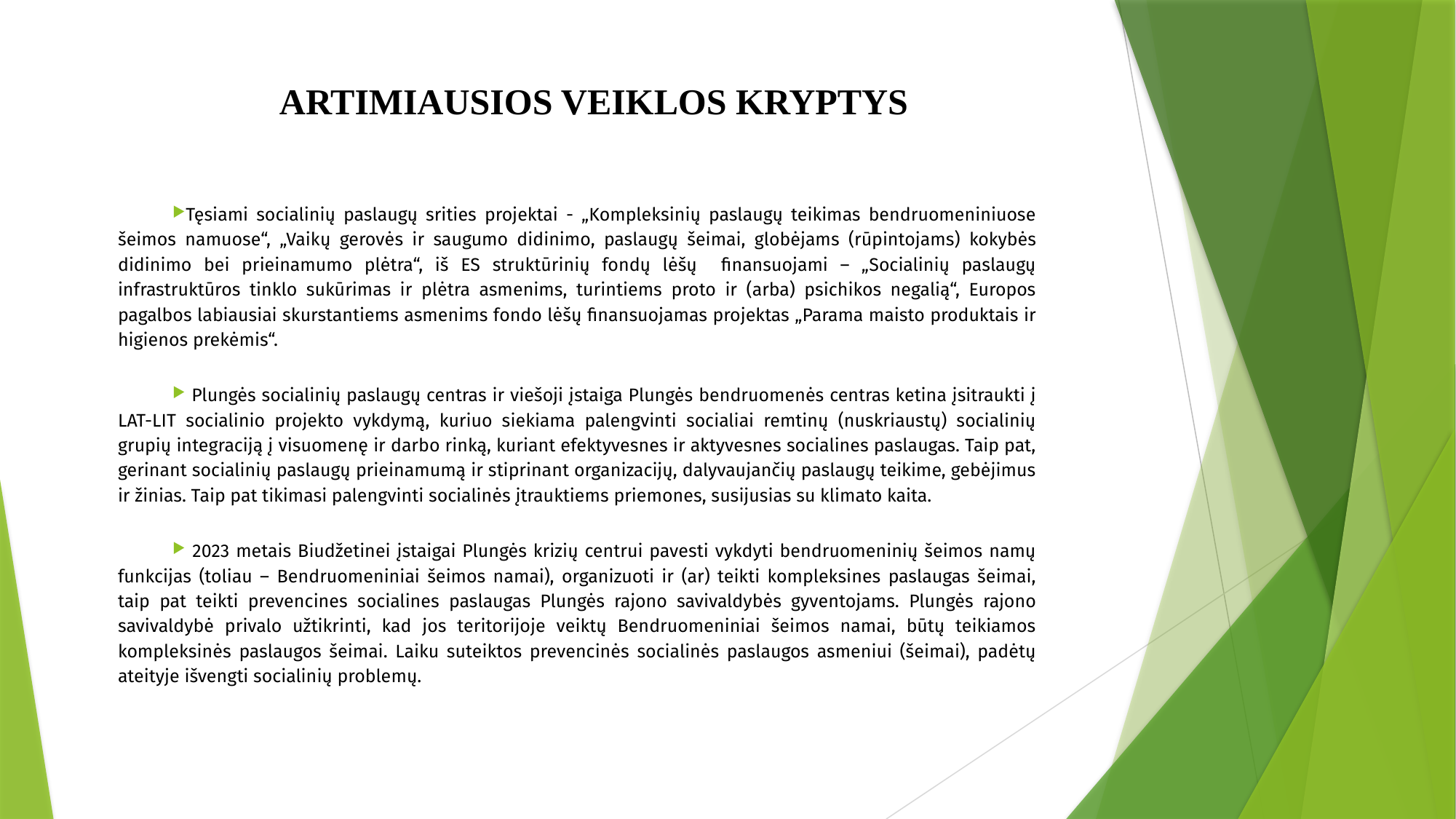

# ARTIMIAUSIOS VEIKLOS KRYPTYS
Tęsiami socialinių paslaugų srities projektai - „Kompleksinių paslaugų teikimas bendruomeniniuose šeimos namuose“, „Vaikų gerovės ir saugumo didinimo, paslaugų šeimai, globėjams (rūpintojams) kokybės didinimo bei prieinamumo plėtra“, iš ES struktūrinių fondų lėšų  finansuojami – „Socialinių paslaugų infrastruktūros tinklo sukūrimas ir plėtra asmenims, turintiems proto ir (arba) psichikos negalią“, Europos pagalbos labiausiai skurstantiems asmenims fondo lėšų finansuojamas projektas „Parama maisto produktais ir higienos prekėmis“.
 Plungės socialinių paslaugų centras ir viešoji įstaiga Plungės bendruomenės centras ketina įsitraukti į LAT-LIT socialinio projekto vykdymą, kuriuo siekiama palengvinti socialiai remtinų (nuskriaustų) socialinių grupių integraciją į visuomenę ir darbo rinką, kuriant efektyvesnes ir aktyvesnes socialines paslaugas. Taip pat, gerinant socialinių paslaugų prieinamumą ir stiprinant organizacijų, dalyvaujančių paslaugų teikime, gebėjimus ir žinias. Taip pat tikimasi palengvinti socialinės įtrauktiems priemones, susijusias su klimato kaita.
 2023 metais Biudžetinei įstaigai Plungės krizių centrui pavesti vykdyti bendruomeninių šeimos namų funkcijas (toliau – Bendruomeniniai šeimos namai), organizuoti ir (ar) teikti kompleksines paslaugas šeimai, taip pat teikti prevencines socialines paslaugas Plungės rajono savivaldybės gyventojams. Plungės rajono savivaldybė privalo užtikrinti, kad jos teritorijoje veiktų Bendruomeniniai šeimos namai, būtų teikiamos kompleksinės paslaugos šeimai. Laiku suteiktos prevencinės socialinės paslaugos asmeniui (šeimai), padėtų ateityje išvengti socialinių problemų.